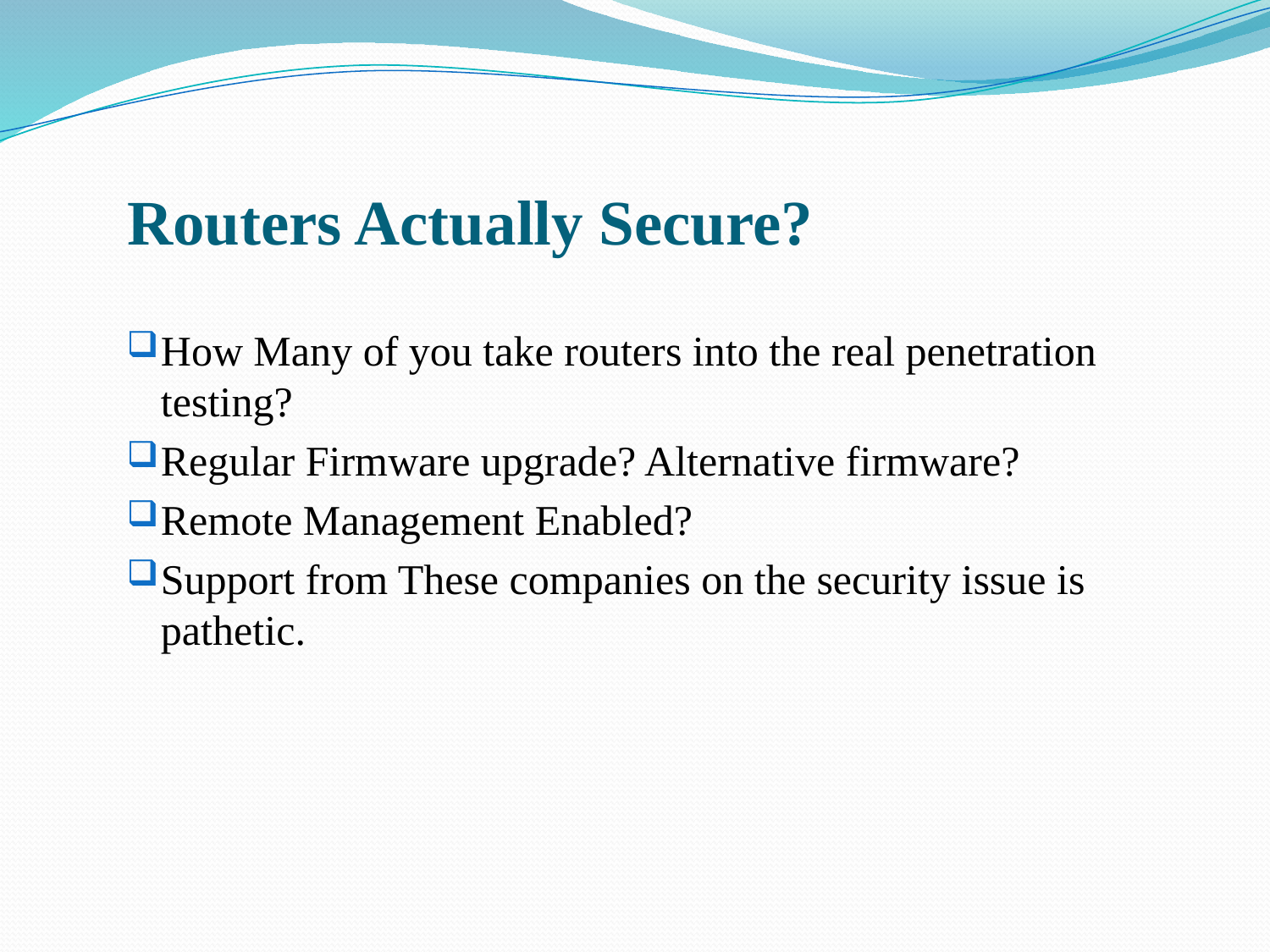

# Routers Actually Secure?
How Many of you take routers into the real penetration testing?
Regular Firmware upgrade? Alternative firmware?
Remote Management Enabled?
Support from These companies on the security issue is pathetic.